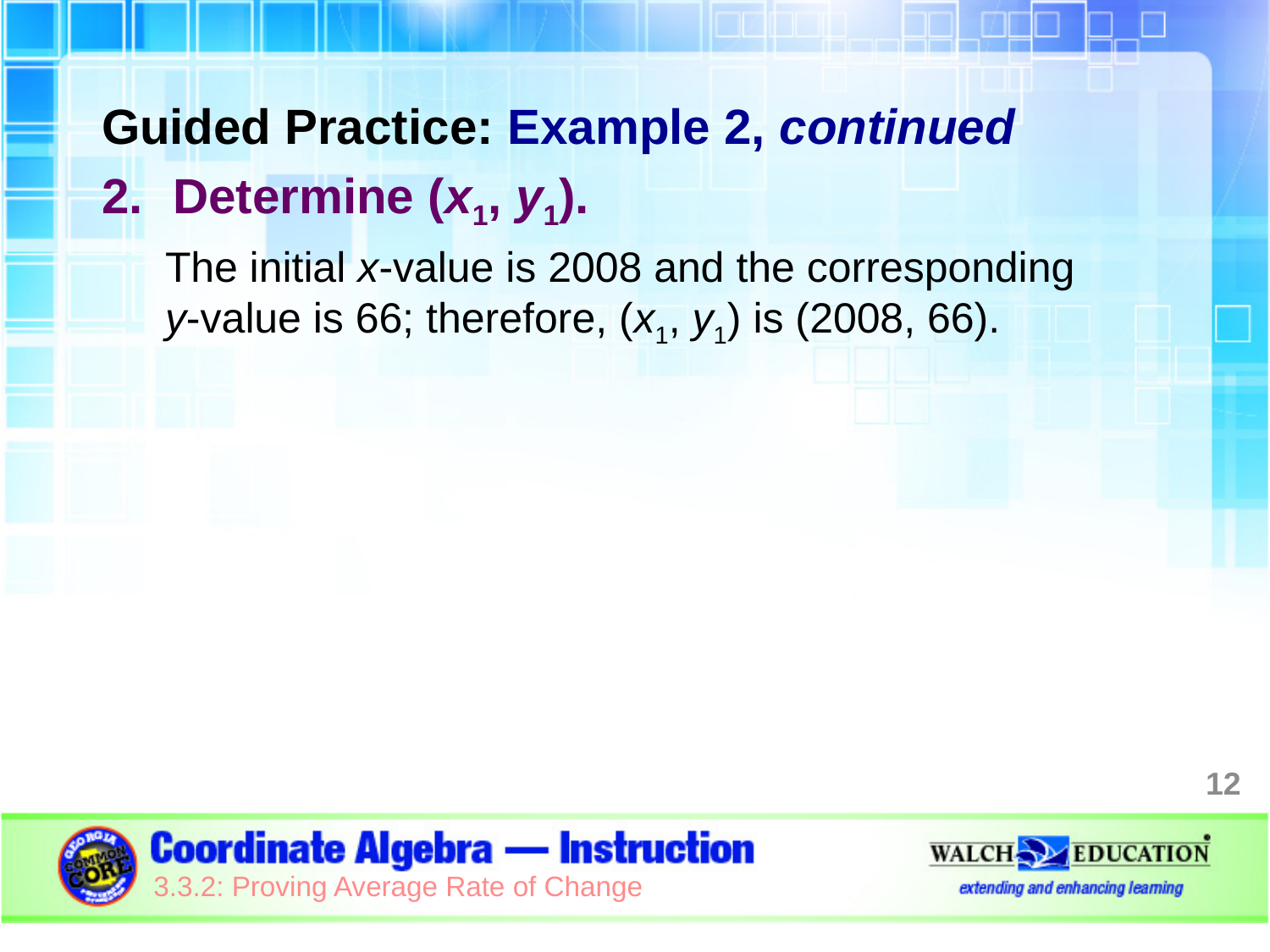

Guided Practice: Example 2, continued
Determine (x1, y1).
The initial x-value is 2008 and the corresponding
y-value is 66; therefore, (x1, y1) is (2008, 66).

12
3.3.2: Proving Average Rate of Change